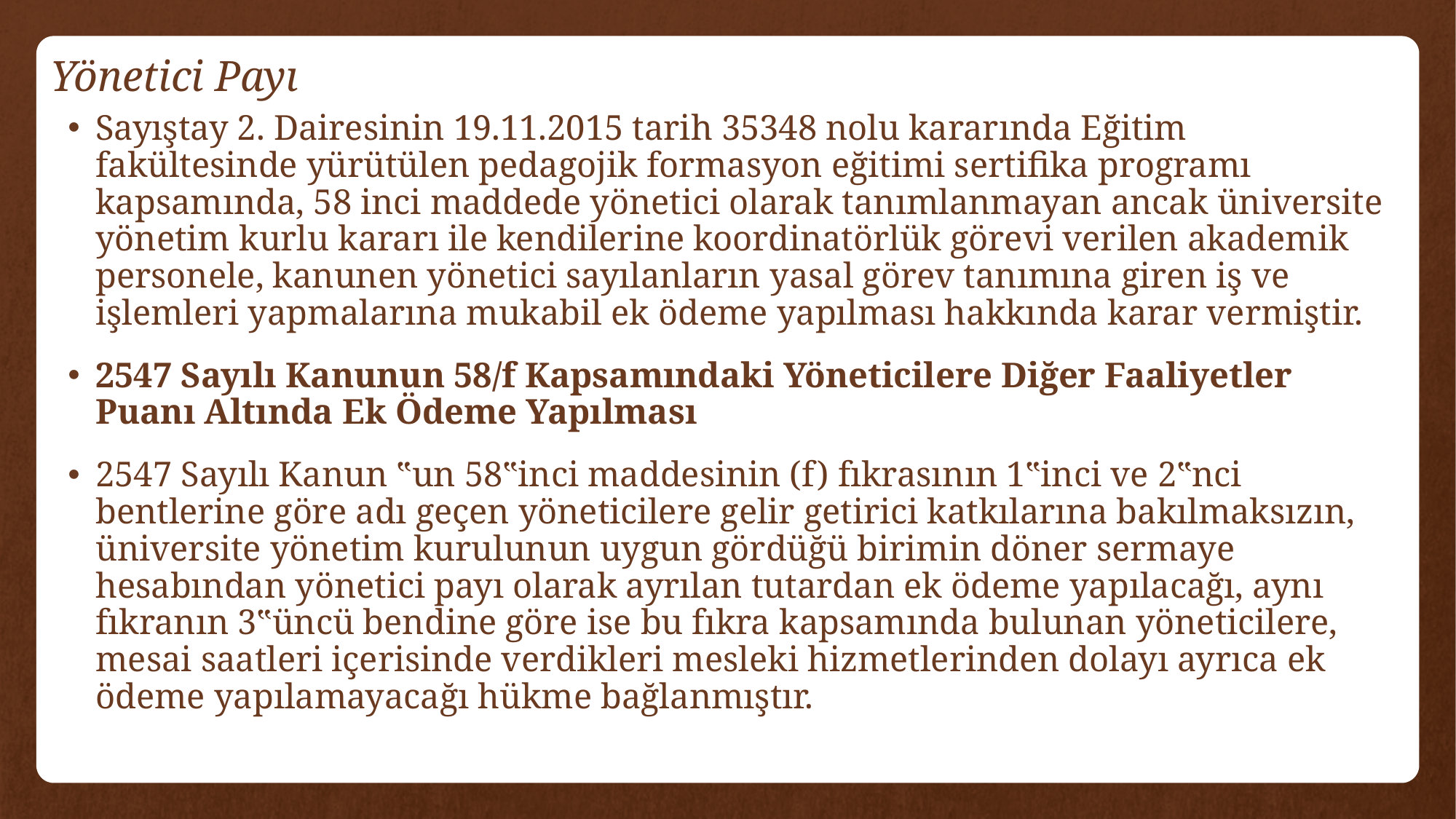

# Yönetici Payı
Sayıştay 2. Dairesinin 19.11.2015 tarih 35348 nolu kararında Eğitim fakültesinde yürütülen pedagojik formasyon eğitimi sertifika programı kapsamında, 58 inci maddede yönetici olarak tanımlanmayan ancak üniversite yönetim kurlu kararı ile kendilerine koordinatörlük görevi verilen akademik personele, kanunen yönetici sayılanların yasal görev tanımına giren iş ve işlemleri yapmalarına mukabil ek ödeme yapılması hakkında karar vermiştir.
2547 Sayılı Kanunun 58/f Kapsamındaki Yöneticilere Diğer Faaliyetler Puanı Altında Ek Ödeme Yapılması
2547 Sayılı Kanun ‟un 58‟inci maddesinin (f) fıkrasının 1‟inci ve 2‟nci bentlerine göre adı geçen yöneticilere gelir getirici katkılarına bakılmaksızın, üniversite yönetim kurulunun uygun gördüğü birimin döner sermaye hesabından yönetici payı olarak ayrılan tutardan ek ödeme yapılacağı, aynı fıkranın 3‟üncü bendine göre ise bu fıkra kapsamında bulunan yöneticilere, mesai saatleri içerisinde verdikleri mesleki hizmetlerinden dolayı ayrıca ek ödeme yapılamayacağı hükme bağlanmıştır.